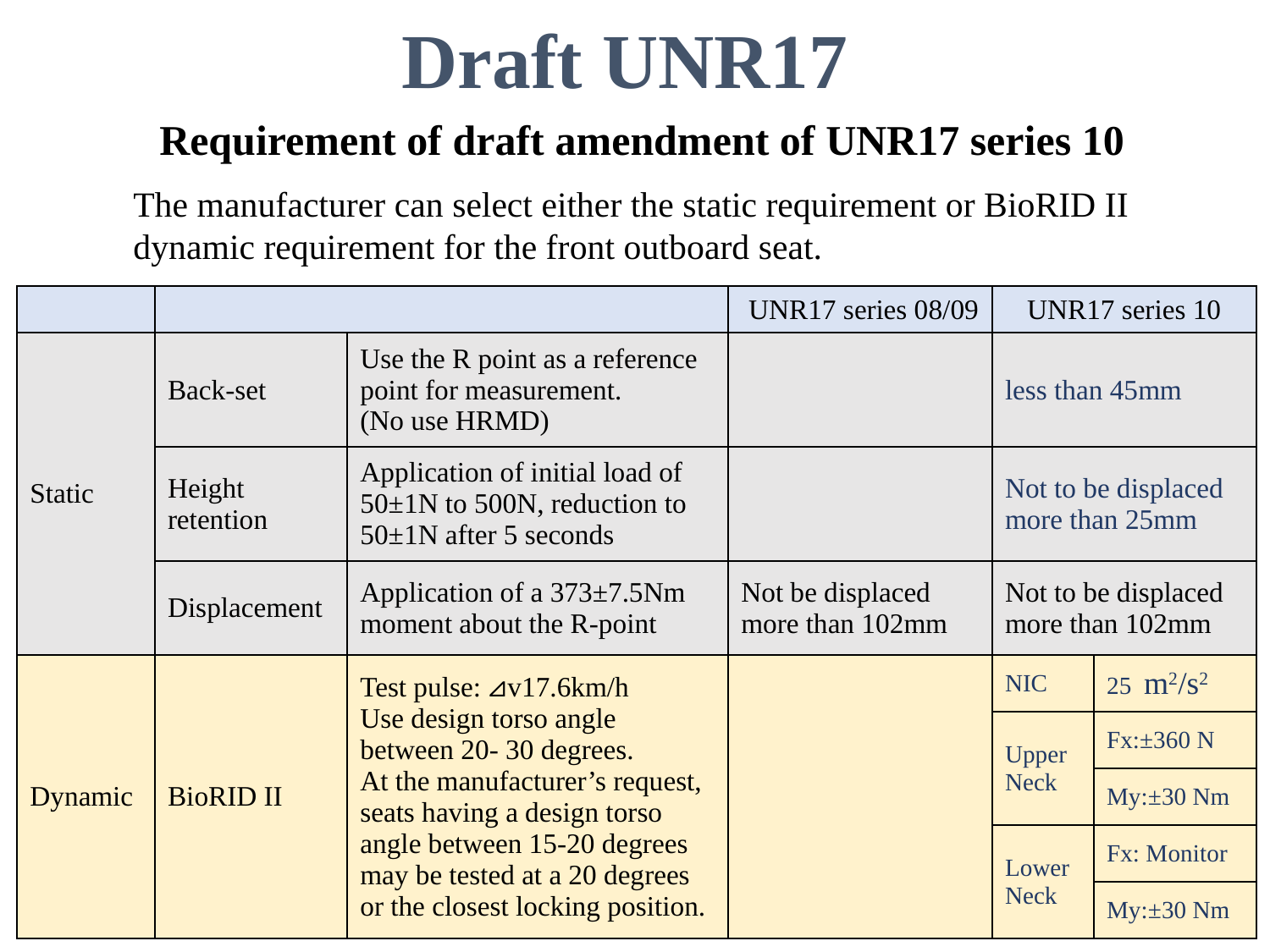

Draft UNR17
Requirement of draft amendment of UNR17 series 10
The manufacturer can select either the static requirement or BioRID II dynamic requirement for the front outboard seat.
|  |  |  | UNR17 series 08/09 | UNR17 series 10 |  |
| --- | --- | --- | --- | --- | --- |
| Static | Back-set | Use the R point as a reference point for measurement. (No use HRMD) |  | less than 45mm |  |
|  | Height retention | Application of initial load of 50±1N to 500N, reduction to 50±1N after 5 seconds |  | Not to be displaced more than 25mm |  |
|  | Displacement | Application of a 373±7.5Nm moment about the R-point | Not be displaced more than 102mm | Not to be displaced more than 102mm |  |
| Dynamic | BioRID II | Test pulse: ⊿v17.6km/h Use design torso angle between 20- 30 degrees. At the manufacturer’s request, seats having a design torso angle between 15-20 degrees may be tested at a 20 degrees or the closest locking position. |  | NIC | 25 m2/s2 |
|  |  |  |  | Upper Neck | Fx:±360 N |
|  |  |  |  |  | My:±30 Nm |
|  |  |  |  | Lower Neck | Fx: Monitor |
|  |  |  |  |  | My:±30 Nm |